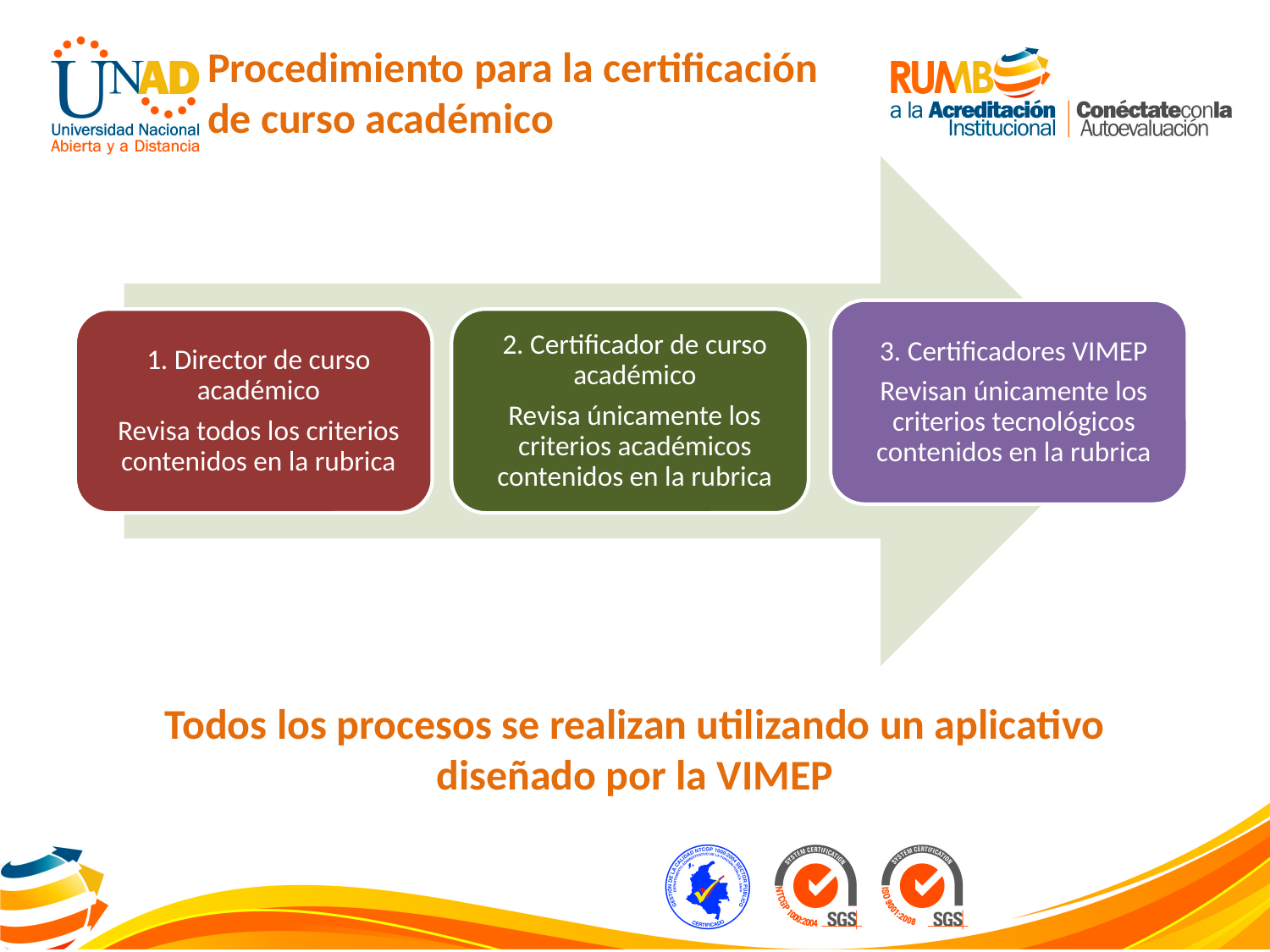

Procedimiento para la certificación
de curso académico
1. Director de curso académico
Revisa todos los criterios contenidos en la rubrica
2. Certificador de curso académico
Revisa únicamente los criterios académicos contenidos en la rubrica
3. Certificadores VIMEP
Revisan únicamente los criterios tecnológicos contenidos en la rubrica
Todos los procesos se realizan utilizando un aplicativo diseñado por la VIMEP